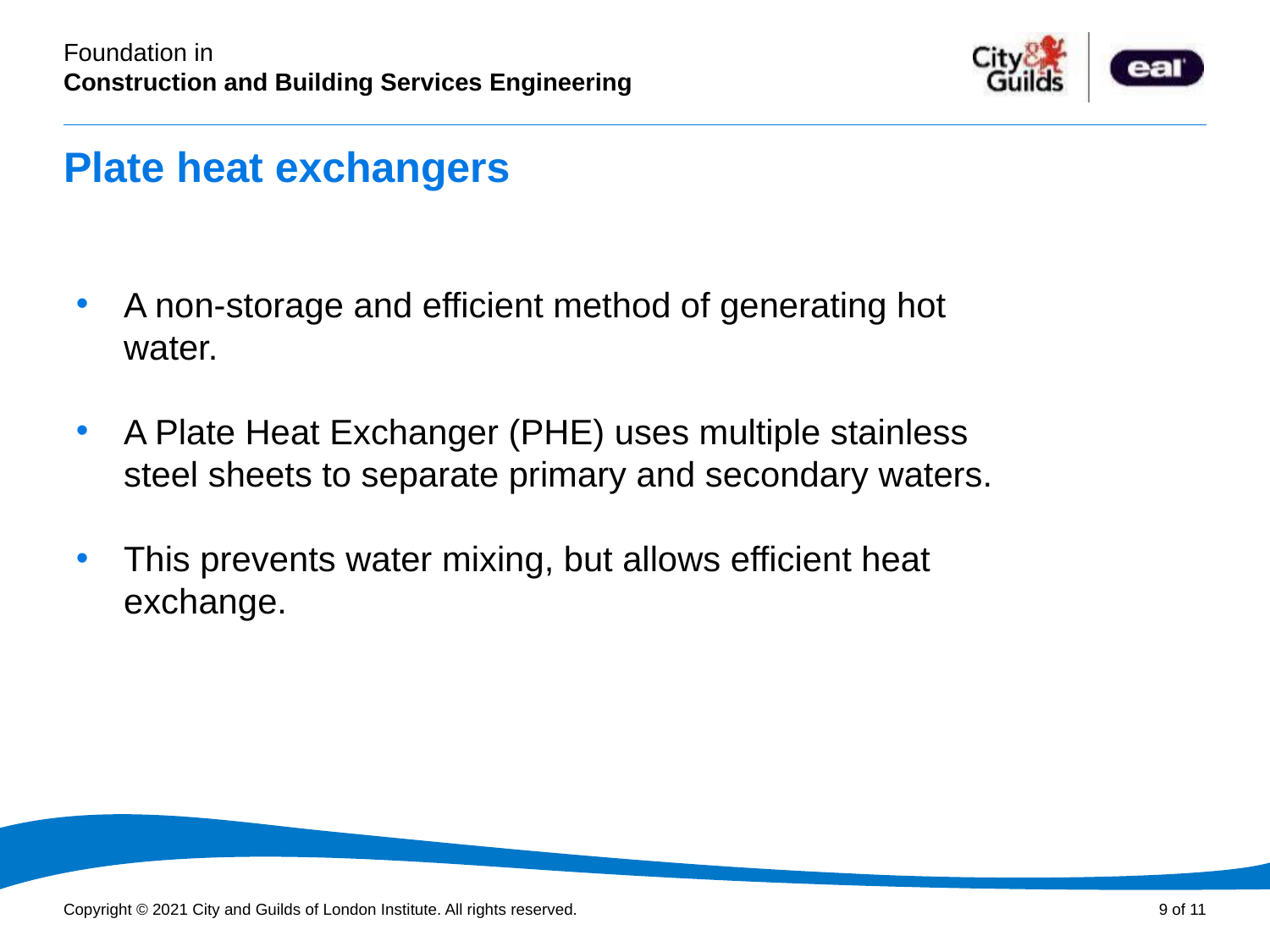

# Plate heat exchangers
A non-storage and efficient method of generating hot water.

A Plate Heat Exchanger (PHE) uses multiple stainless steel sheets to separate primary and secondary waters.

This prevents water mixing, but allows efficient heat exchange.